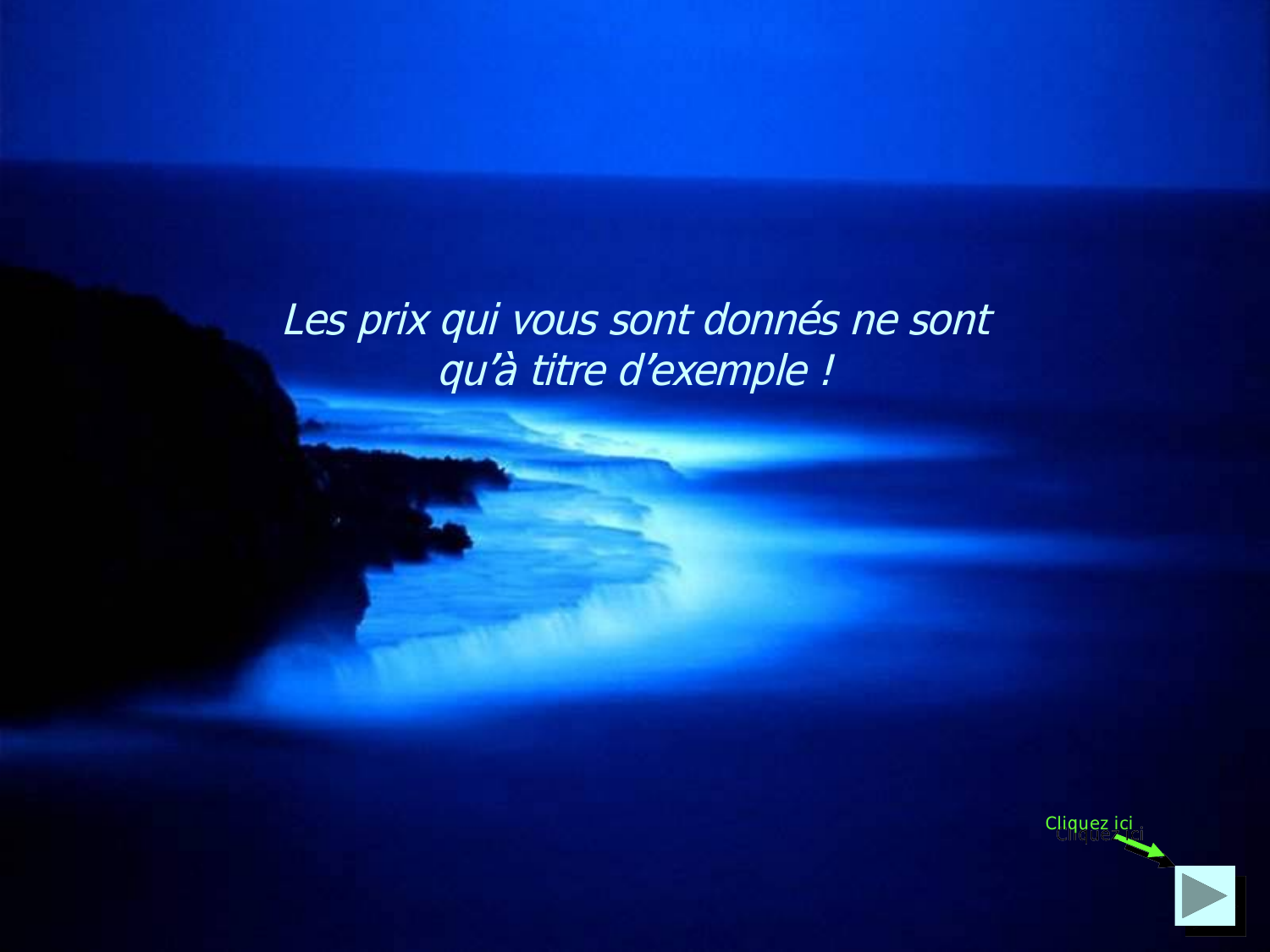

# Les prix qui vous sont donnés ne sont qu’à titre d’exemple !
Cliquez ici